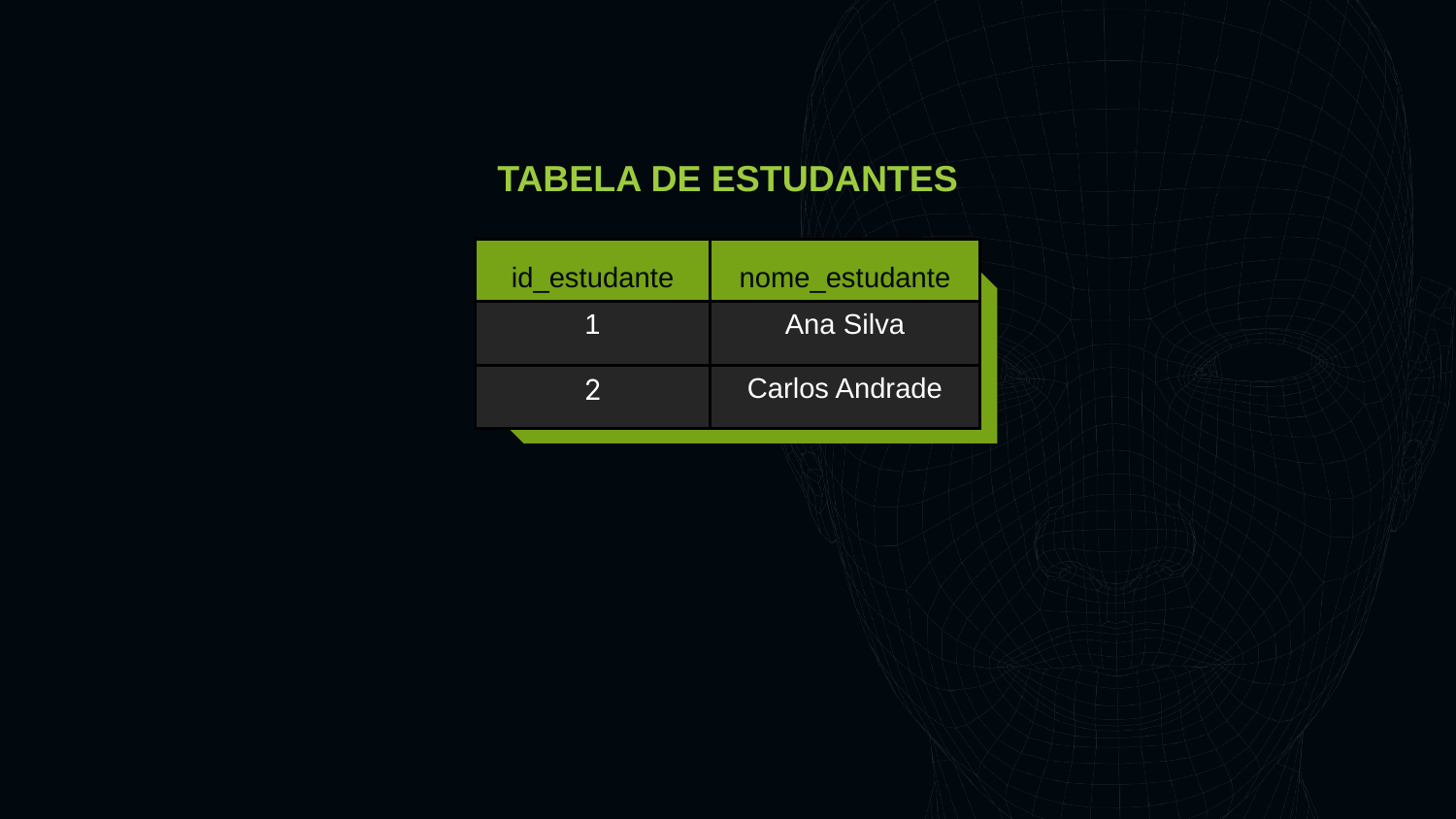

Primárias
TABELA DE ESTUDANTES
| id\_estudante | nome\_estudante |
| --- | --- |
| 1 | Ana Silva |
| 2 | Carlos Andrade |

Apoio